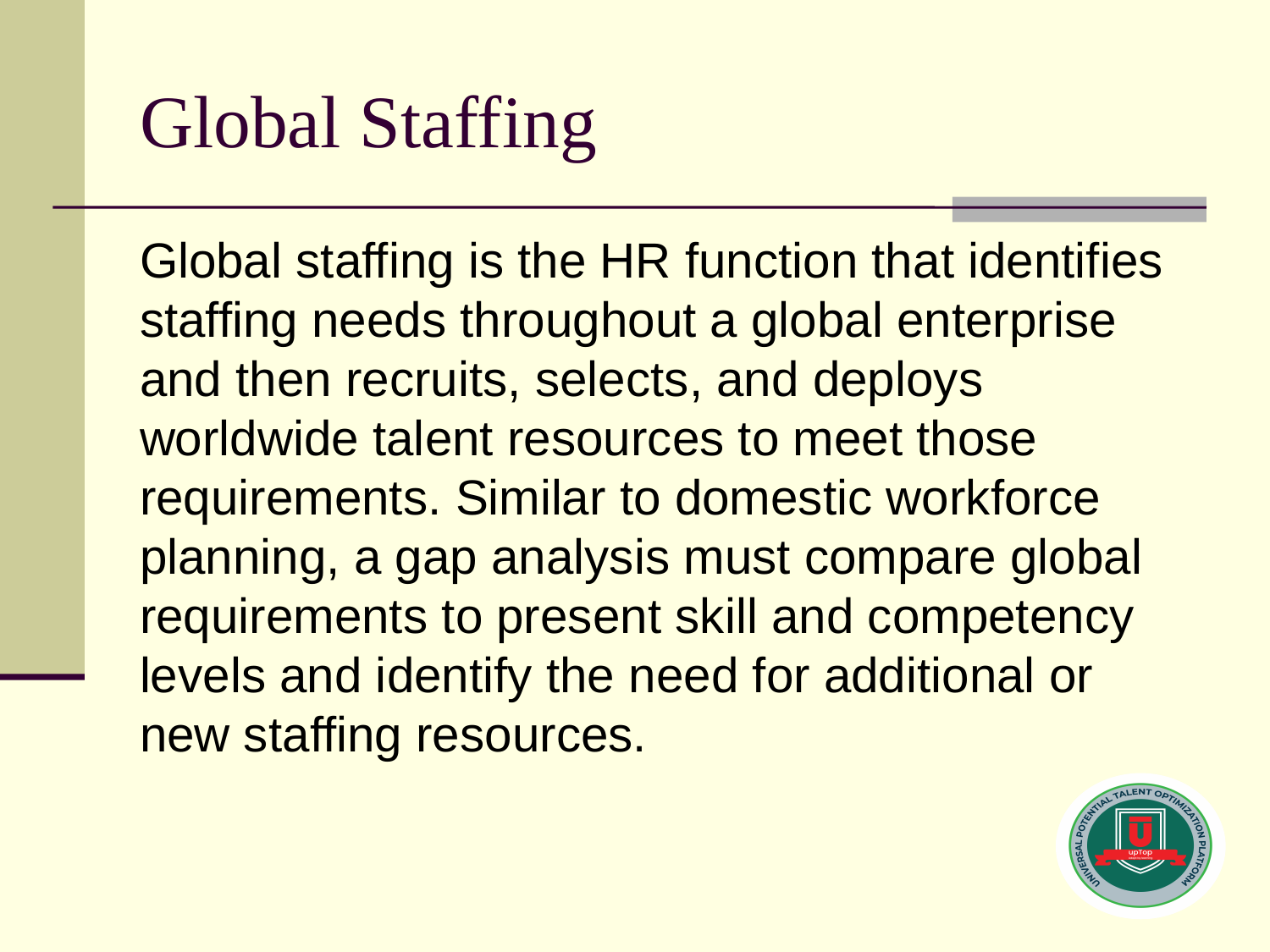

# Global Staffing
Global staffing is the HR function that identifies staffing needs throughout a global enterprise and then recruits, selects, and deploys worldwide talent resources to meet those requirements. Similar to domestic workforce planning, a gap analysis must compare global requirements to present skill and competency levels and identify the need for additional or new staffing resources.